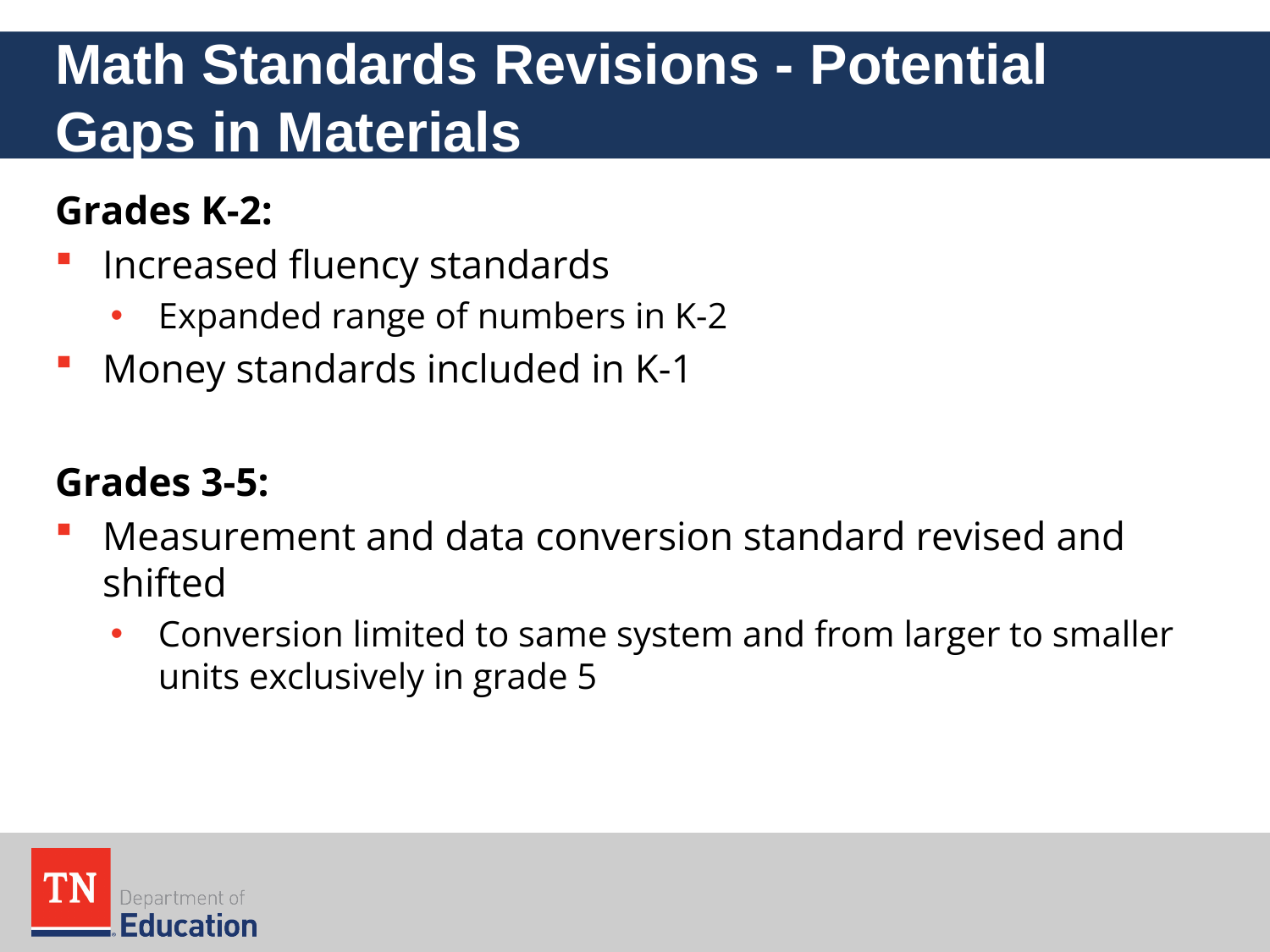

# Math Standards Revisions - Potential Gaps in Materials
Grades K-2:
Increased fluency standards
Expanded range of numbers in K-2
Money standards included in K-1

Grades 3-5:
Measurement and data conversion standard revised and shifted
Conversion limited to same system and from larger to smaller units exclusively in grade 5